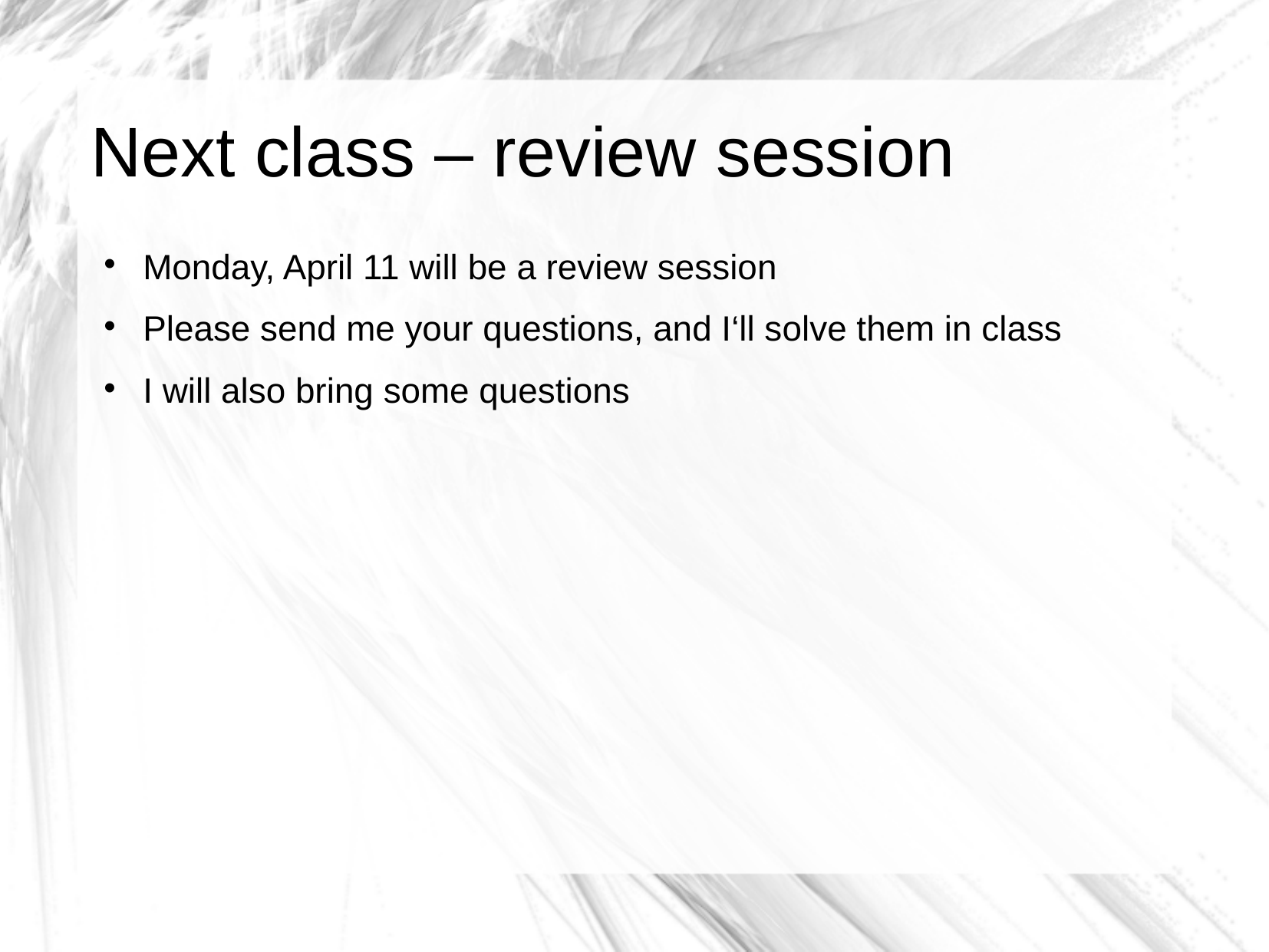

# Next class – review session
Monday, April 11 will be a review session
Please send me your questions, and I‘ll solve them in class
I will also bring some questions